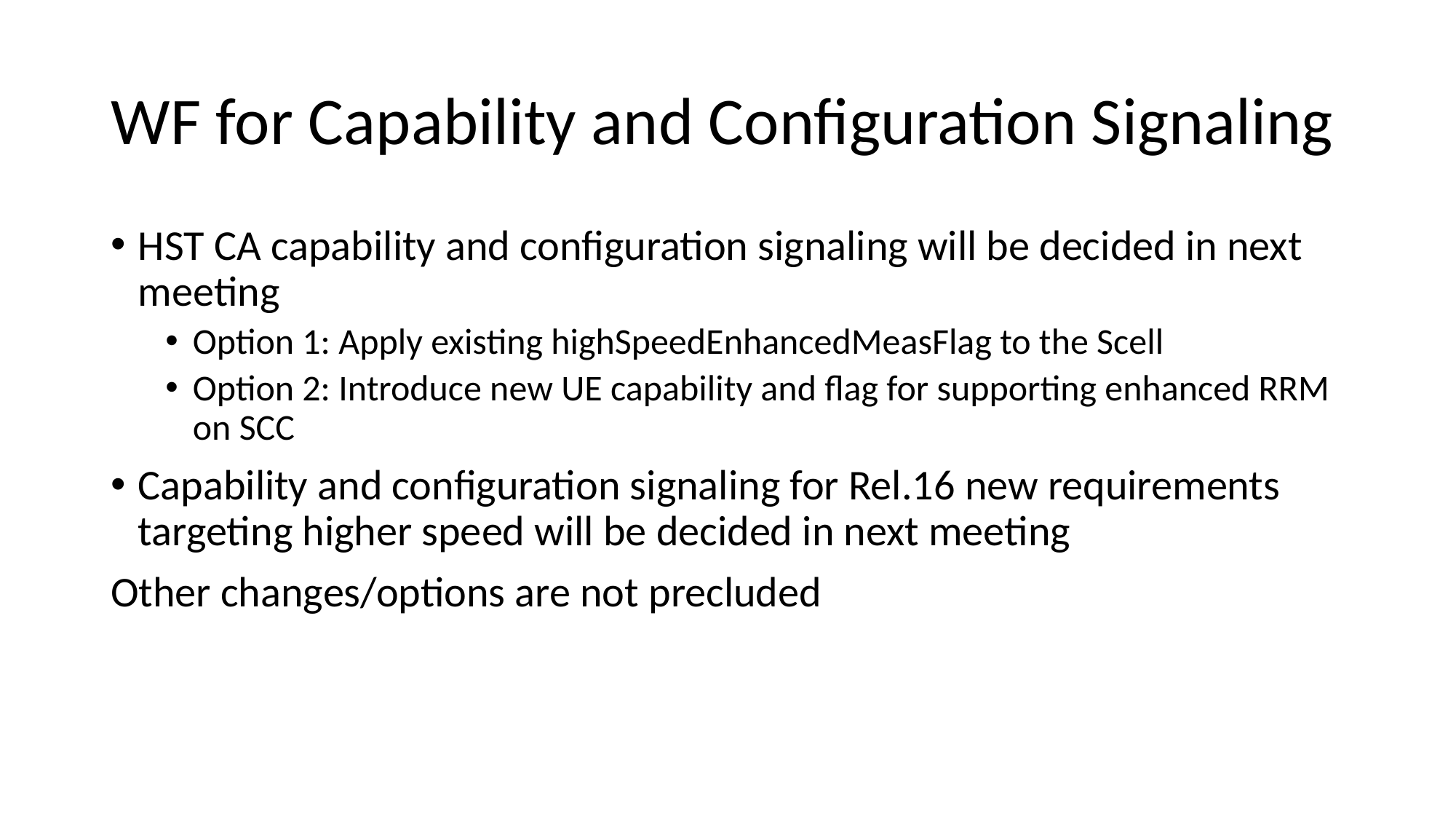

# WF for Capability and Configuration Signaling
HST CA capability and configuration signaling will be decided in next meeting
Option 1: Apply existing highSpeedEnhancedMeasFlag to the Scell
Option 2: Introduce new UE capability and flag for supporting enhanced RRM on SCC
Capability and configuration signaling for Rel.16 new requirements targeting higher speed will be decided in next meeting
Other changes/options are not precluded